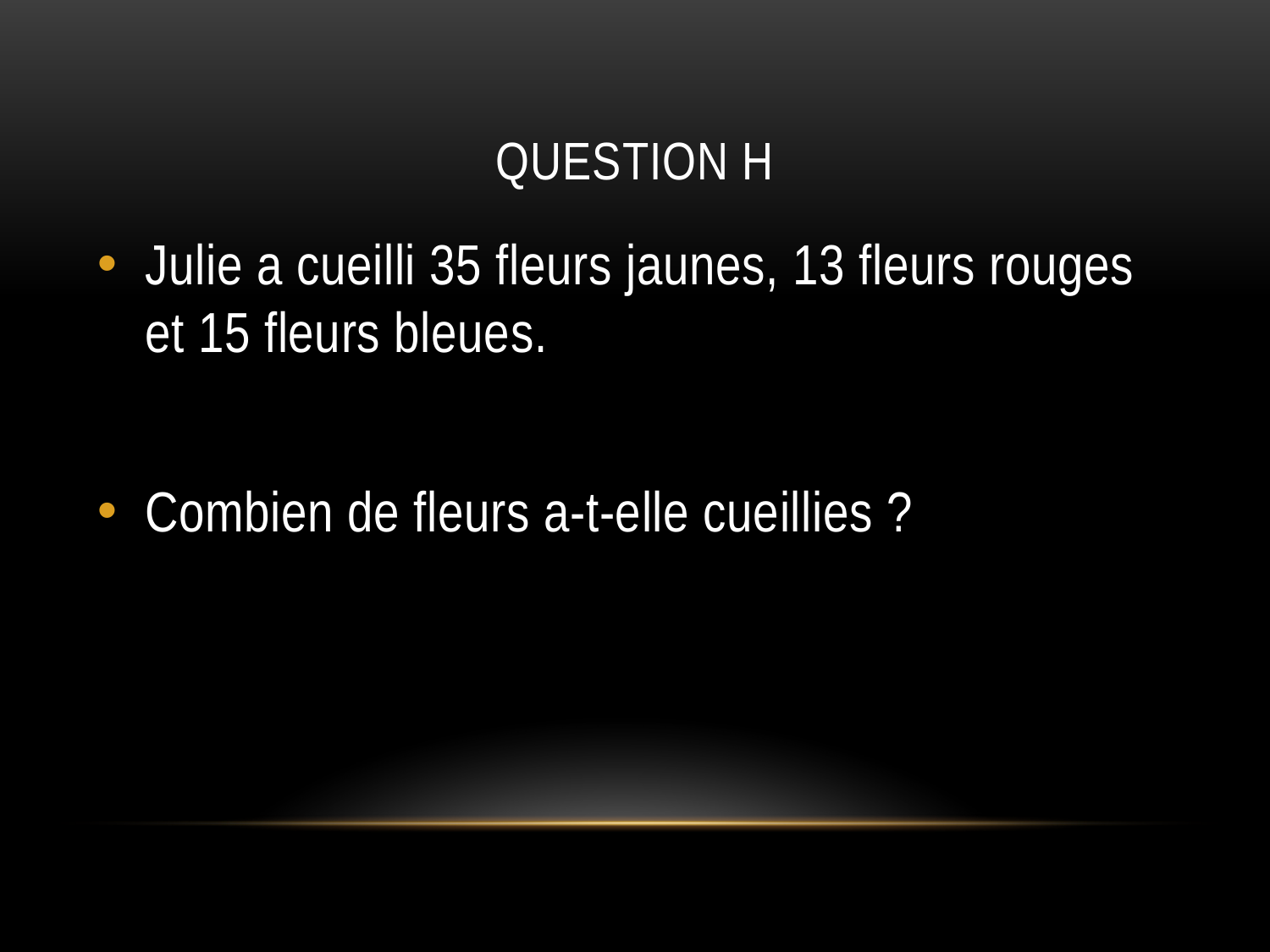

# QUESTION H
Julie a cueilli 35 fleurs jaunes, 13 fleurs rouges et 15 fleurs bleues.

Combien de fleurs a-t-elle cueillies ?